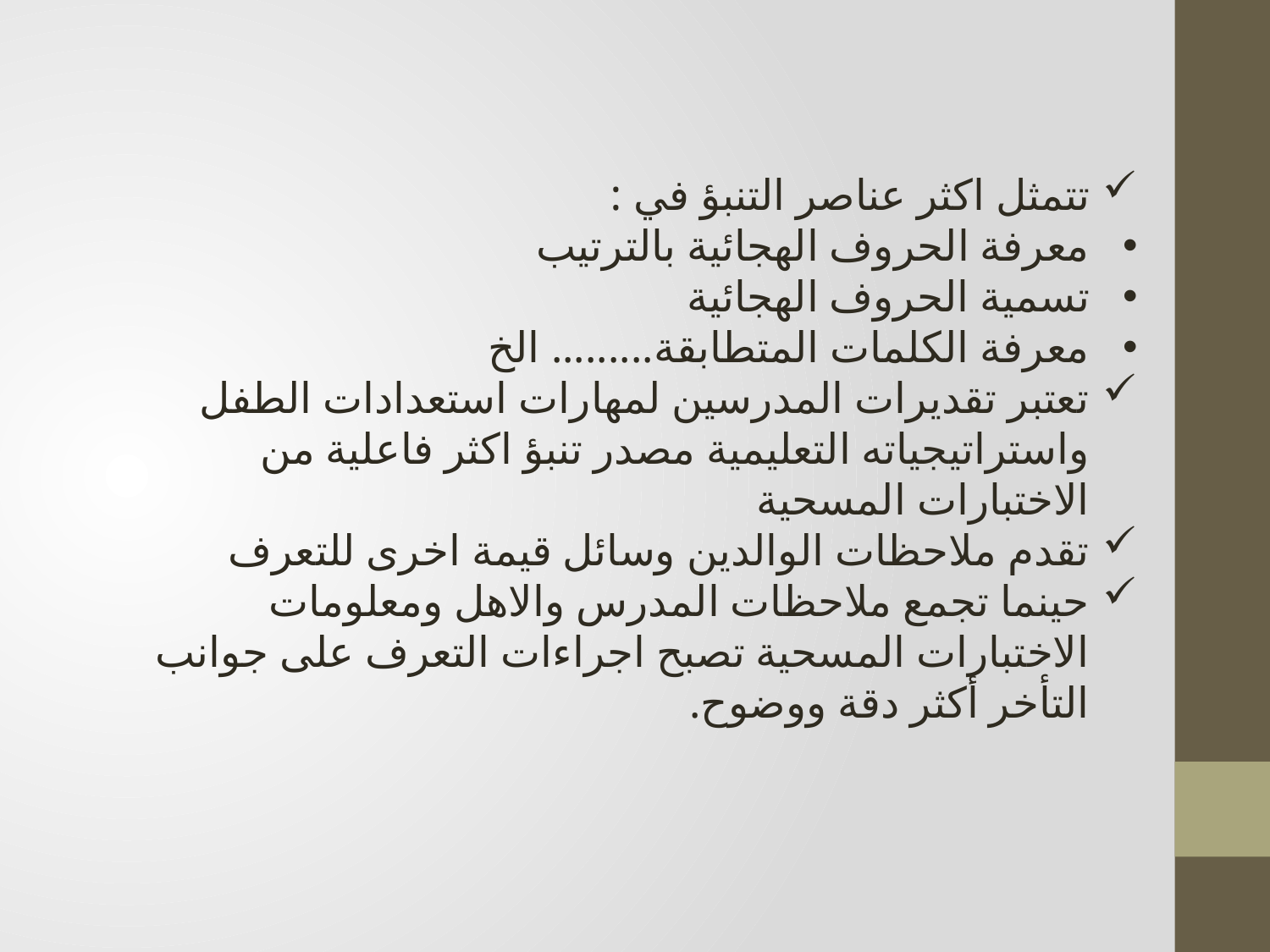

تتمثل اكثر عناصر التنبؤ في :
معرفة الحروف الهجائية بالترتيب
تسمية الحروف الهجائية
معرفة الكلمات المتطابقة......... الخ
تعتبر تقديرات المدرسين لمهارات استعدادات الطفل واستراتيجياته التعليمية مصدر تنبؤ اكثر فاعلية من الاختبارات المسحية
تقدم ملاحظات الوالدين وسائل قيمة اخرى للتعرف
حينما تجمع ملاحظات المدرس والاهل ومعلومات الاختبارات المسحية تصبح اجراءات التعرف على جوانب التأخر أكثر دقة ووضوح.